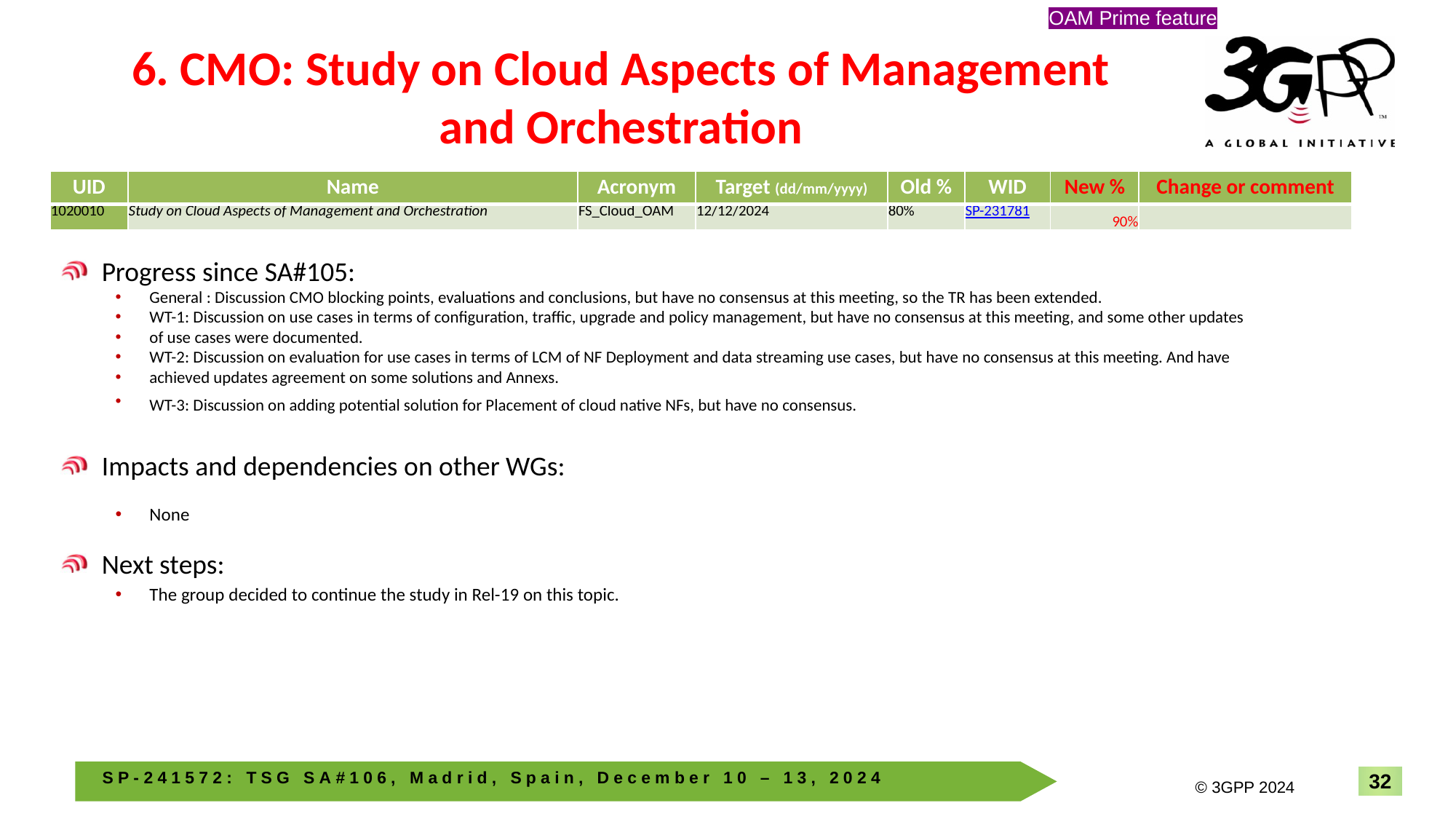

OAM Prime feature
# 6. CMO: Study on Cloud Aspects of Management and Orchestration
| UID | Name | Acronym | Target (dd/mm/yyyy) | Old % | WID | New % | Change or comment |
| --- | --- | --- | --- | --- | --- | --- | --- |
| 1020010 | Study on Cloud Aspects of Management and Orchestration | FS\_Cloud\_OAM | 12/12/2024 | 80% | SP-231781 | 90% |  |
Progress since SA#105:
General : Discussion CMO blocking points, evaluations and conclusions, but have no consensus at this meeting, so the TR has been extended.
WT-1: Discussion on use cases in terms of configuration, traffic, upgrade and policy management, but have no consensus at this meeting, and some other updates
of use cases were documented.
WT-2: Discussion on evaluation for use cases in terms of LCM of NF Deployment and data streaming use cases, but have no consensus at this meeting. And have
achieved updates agreement on some solutions and Annexs.
WT-3: Discussion on adding potential solution for Placement of cloud native NFs, but have no consensus.

Impacts and dependencies on other WGs:

None

Next steps:
The group decided to continue the study in Rel-19 on this topic.